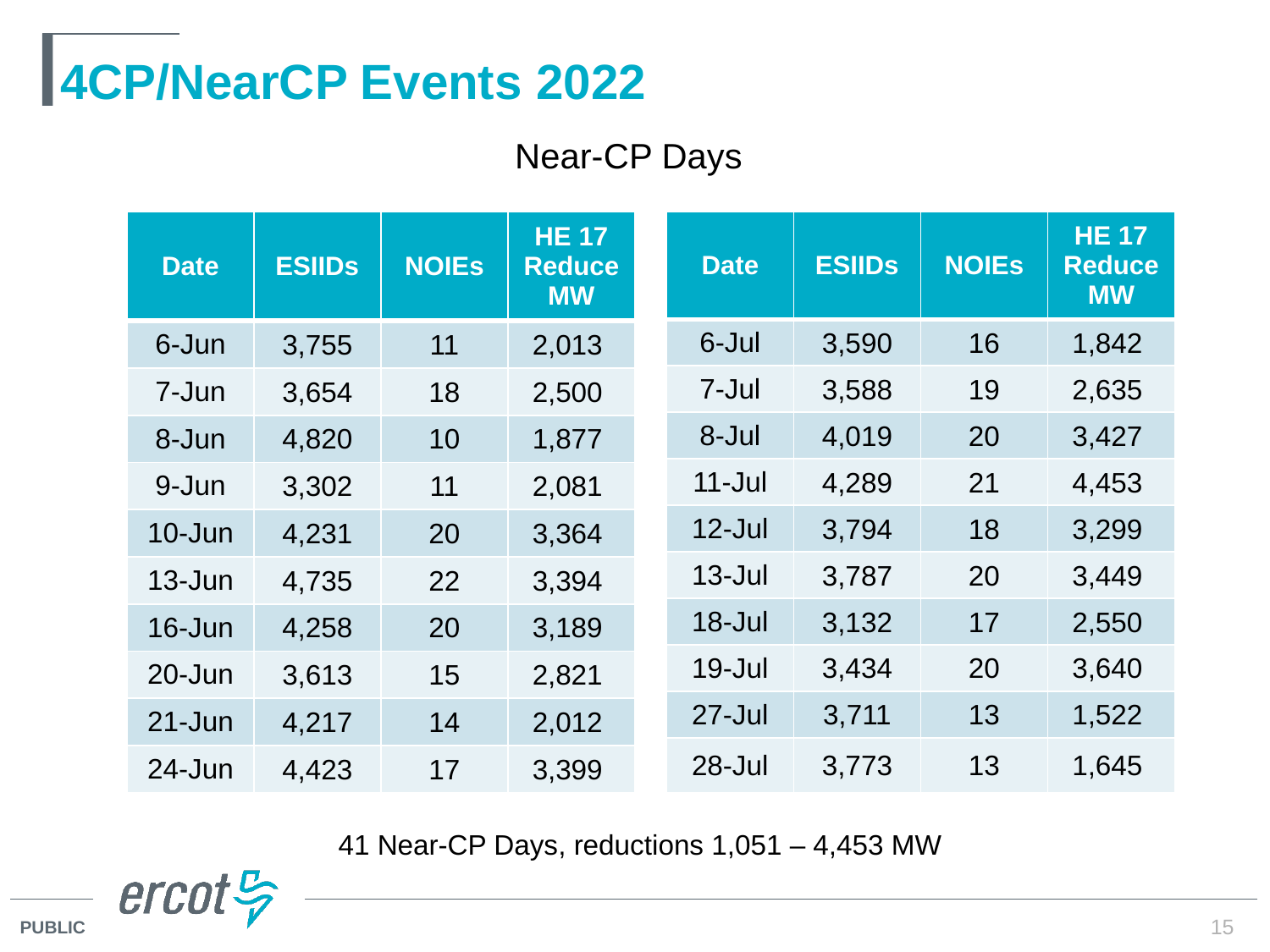

# 4CP/NearCP Events 2022
Near-CP Days
| Date | ESIIDs | NOIEs | HE 17 Reduce MW |
| --- | --- | --- | --- |
| 6-Jun | 3,755 | 11 | 2,013 |
| 7-Jun | 3,654 | 18 | 2,500 |
| 8-Jun | 4,820 | 10 | 1,877 |
| 9-Jun | 3,302 | 11 | 2,081 |
| 10-Jun | 4,231 | 20 | 3,364 |
| 13-Jun | 4,735 | 22 | 3,394 |
| 16-Jun | 4,258 | 20 | 3,189 |
| 20-Jun | 3,613 | 15 | 2,821 |
| 21-Jun | 4,217 | 14 | 2,012 |
| 24-Jun | 4,423 | 17 | 3,399 |
| Date | ESIIDs | NOIEs | HE 17 Reduce MW |
| --- | --- | --- | --- |
| 6-Jul | 3,590 | 16 | 1,842 |
| 7-Jul | 3,588 | 19 | 2,635 |
| 8-Jul | 4,019 | 20 | 3,427 |
| 11-Jul | 4,289 | 21 | 4,453 |
| 12-Jul | 3,794 | 18 | 3,299 |
| 13-Jul | 3,787 | 20 | 3,449 |
| 18-Jul | 3,132 | 17 | 2,550 |
| 19-Jul | 3,434 | 20 | 3,640 |
| 27-Jul | 3,711 | 13 | 1,522 |
| 28-Jul | 3,773 | 13 | 1,645 |
41 Near-CP Days, reductions 1,051 – 4,453 MW
15